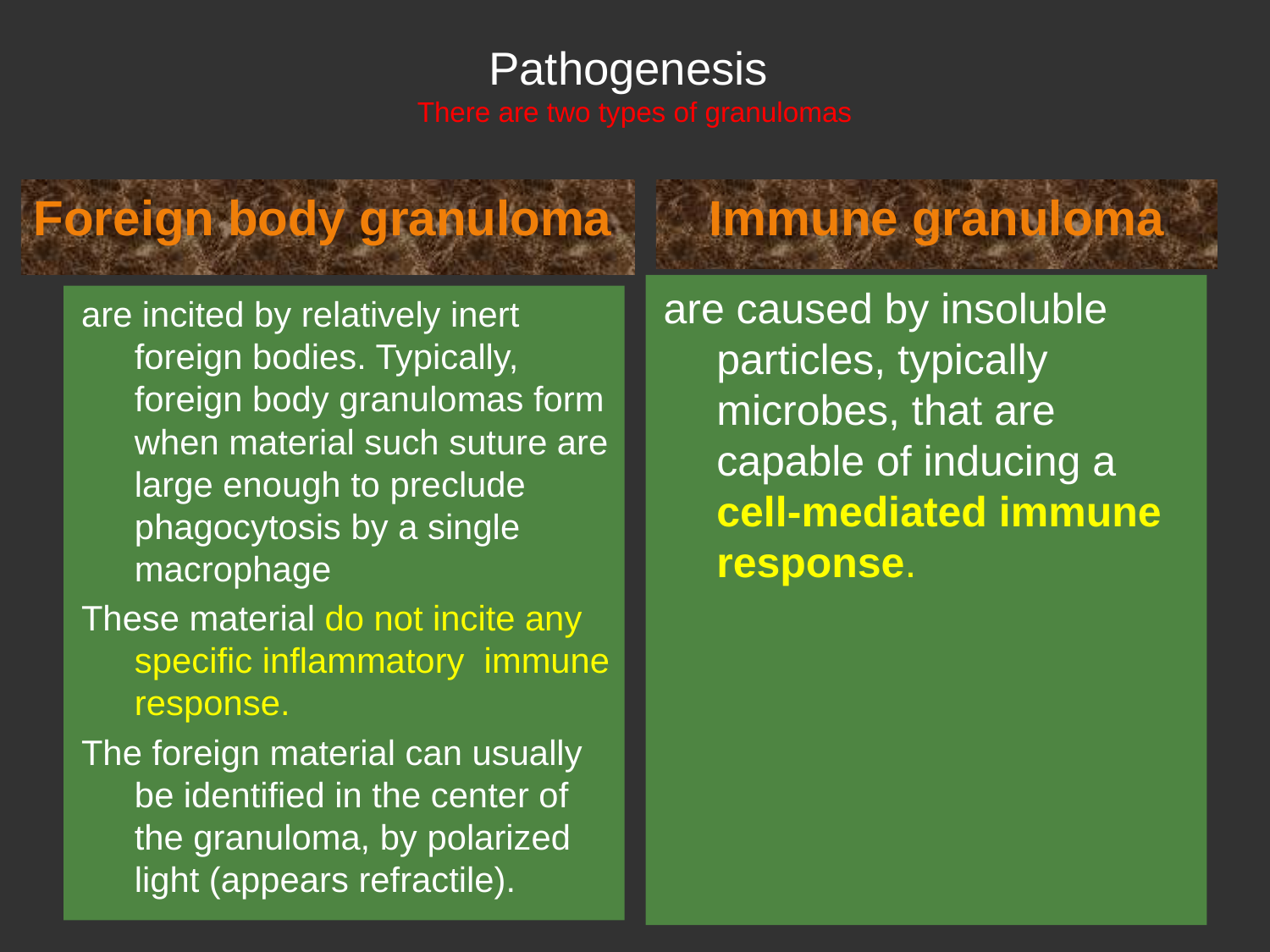

# Pathogenesis There are two types of granulomas
Foreign body granuloma
Immune granuloma
are caused by insoluble particles, typically microbes, that are capable of inducing a cell-mediated immune response.

are incited by relatively inert foreign bodies. Typically, foreign body granulomas form when material such suture are large enough to preclude phagocytosis by a single macrophage
These material do not incite any specific inflammatory  immune response.
The foreign material can usually be identified in the center of the granuloma, by polarized light (appears refractile).